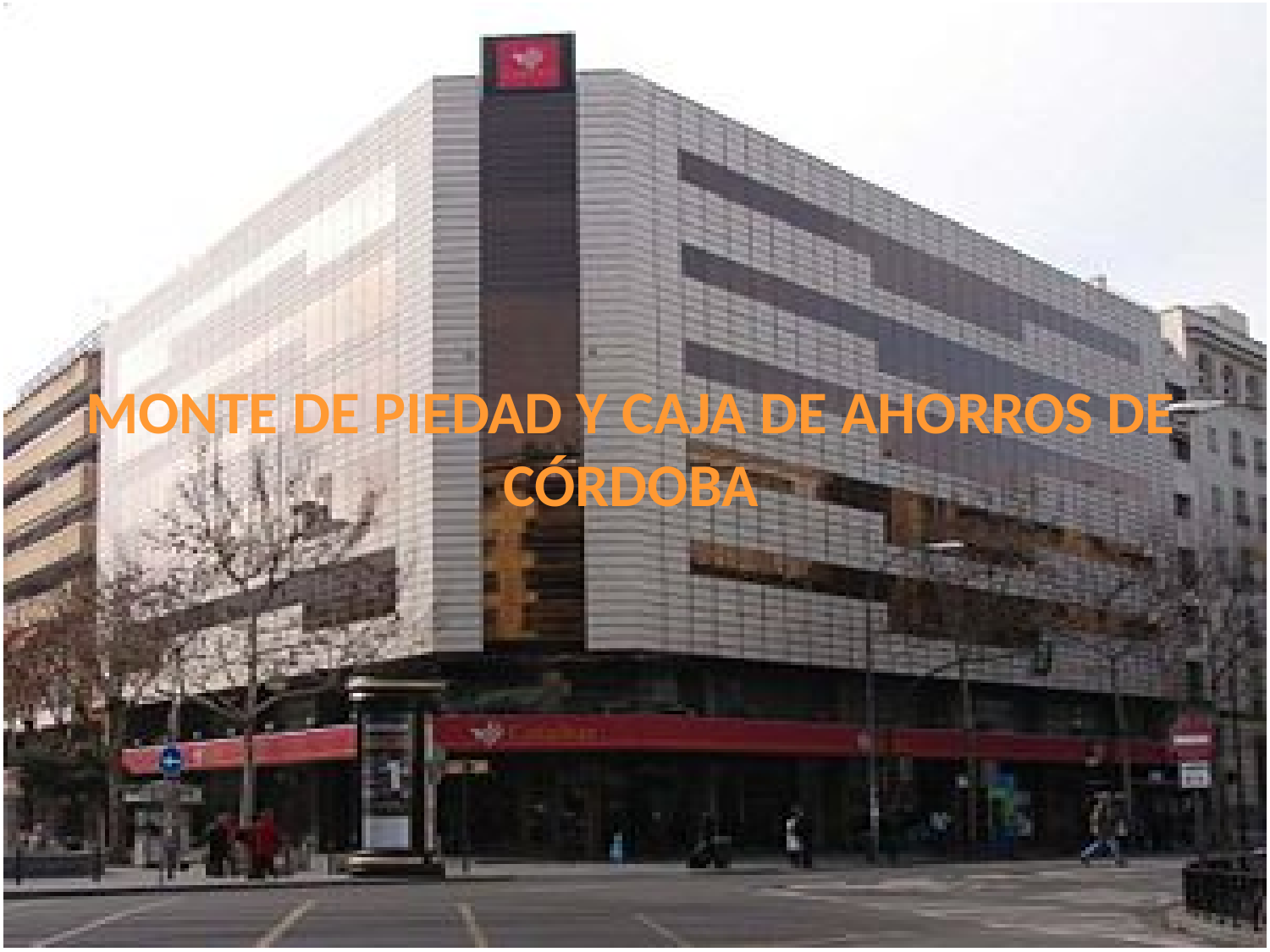

# MONTE DE PIEDAD Y CAJA DE AHORROS DE CÓRDOBA